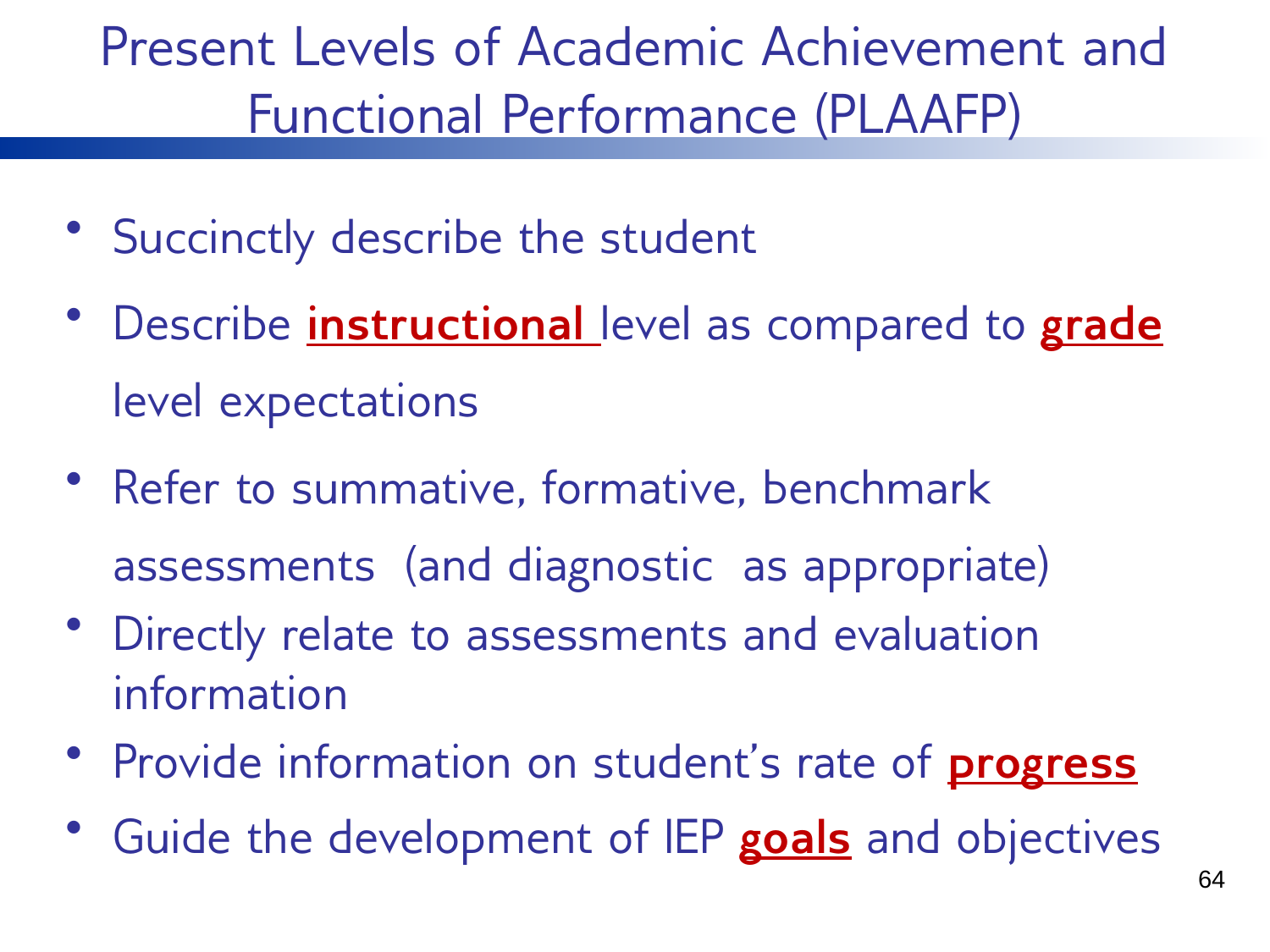

# Present Levels of Academic Achievement and Functional Performance (PLAAFP)
Succinctly describe the student
Describe instructional level as compared to grade level expectations
Refer to summative, formative, benchmark assessments  (and diagnostic  as appropriate)
Directly relate to assessments and evaluation information
Provide information on student’s rate of progress
Guide the development of IEP goals and objectives
64